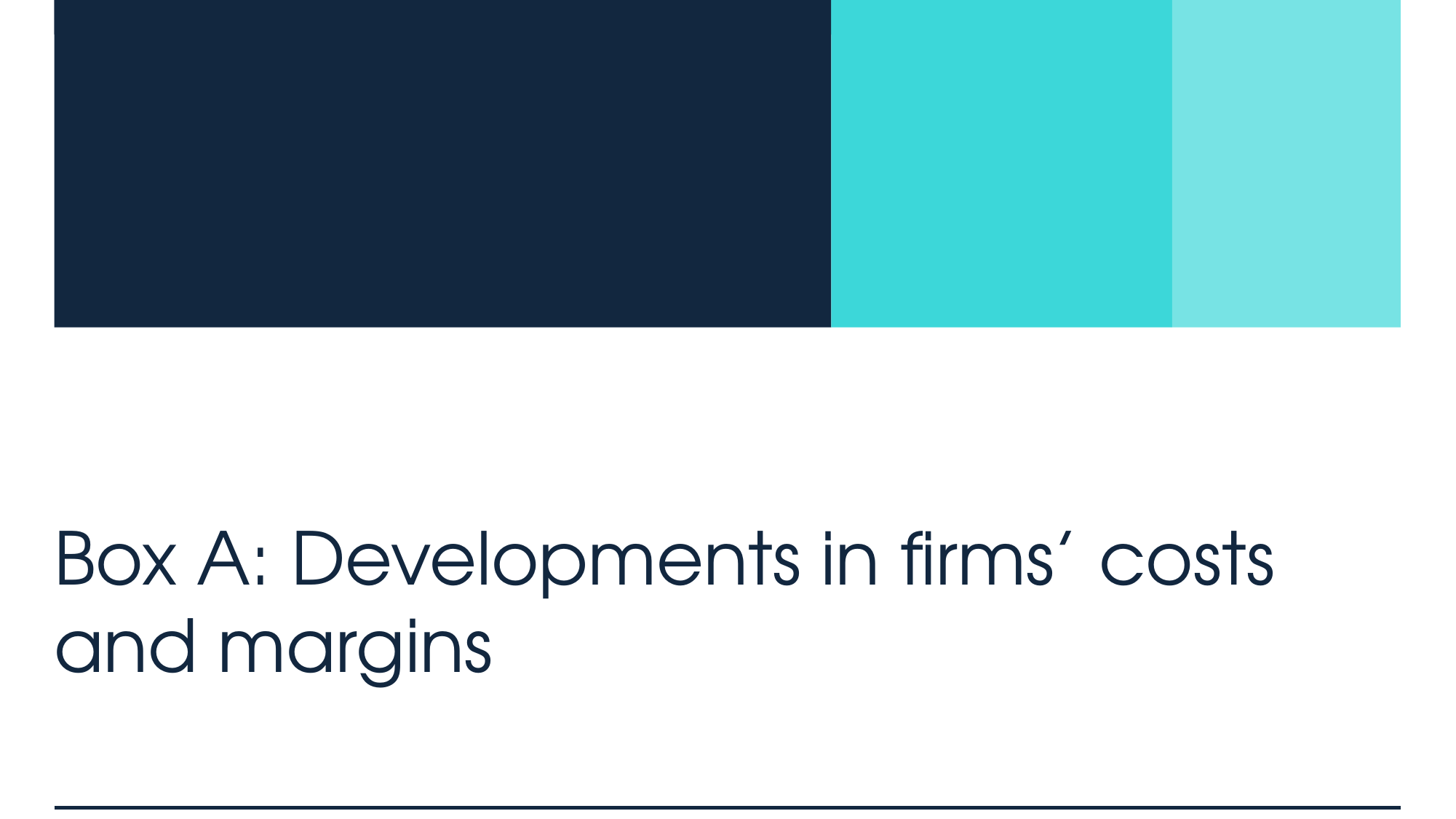

Box A: Developments in firms’ costs and margins